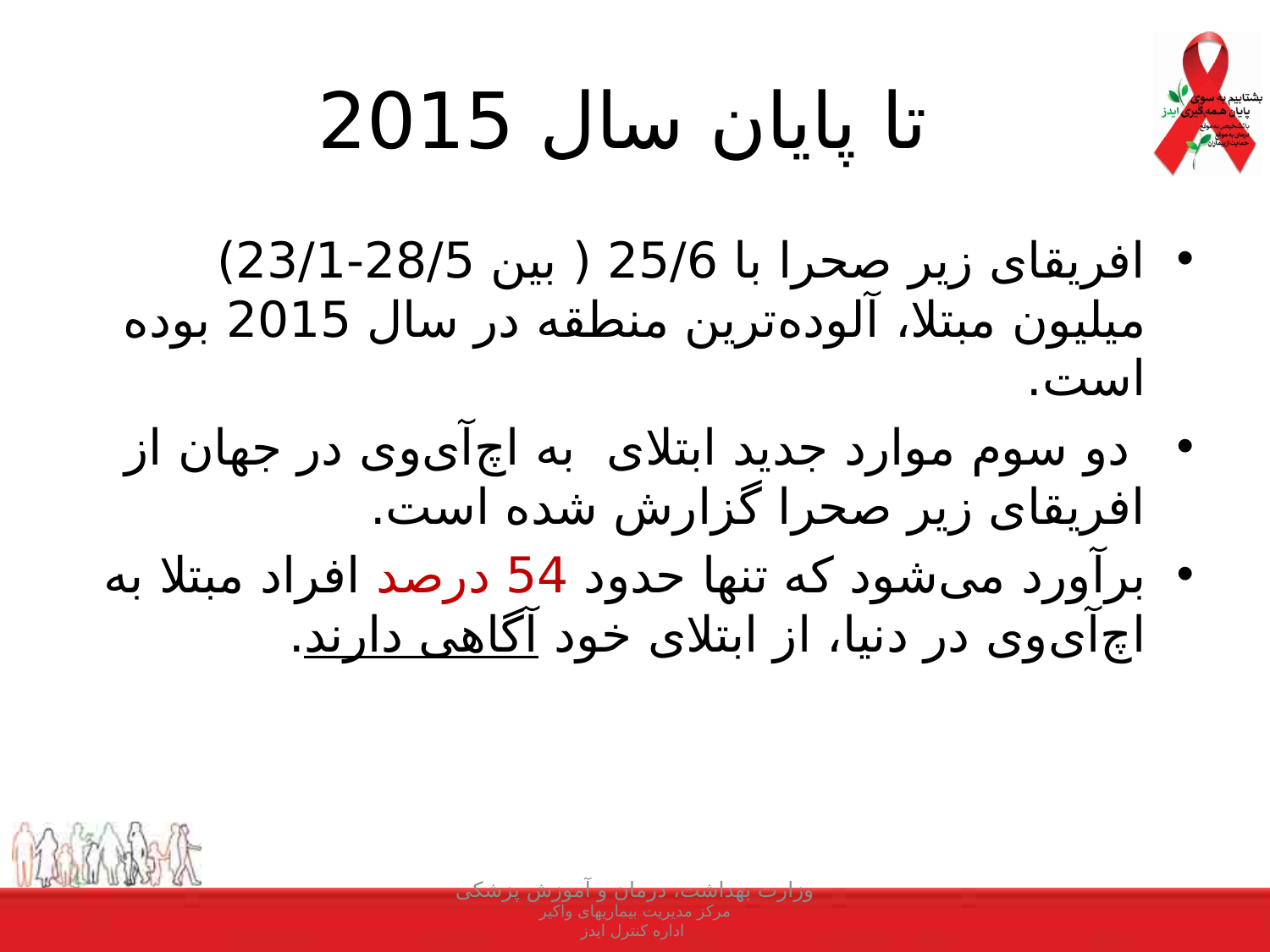

# تا پایان سال 2015
افریقای زیر صحرا با 25/6 ( بین 28/5-23/1) میلیون مبتلا، آلوده‌ترین منطقه در سال 2015 بوده است.
 دو سوم موارد جدید ابتلای  به اچ‌آی‌وی در جهان از افریقای زیر صحرا گزارش شده است.
برآورد می‌شود که تنها حدود 54 درصد افراد مبتلا به اچ‌آی‌وی در دنیا، از ابتلای خود آگاهی دارند.

وزارت بهداشت، درمان و آموزش پزشکی
مرکز مدیریت بیماریهای واکیر
اداره کنترل ایدز